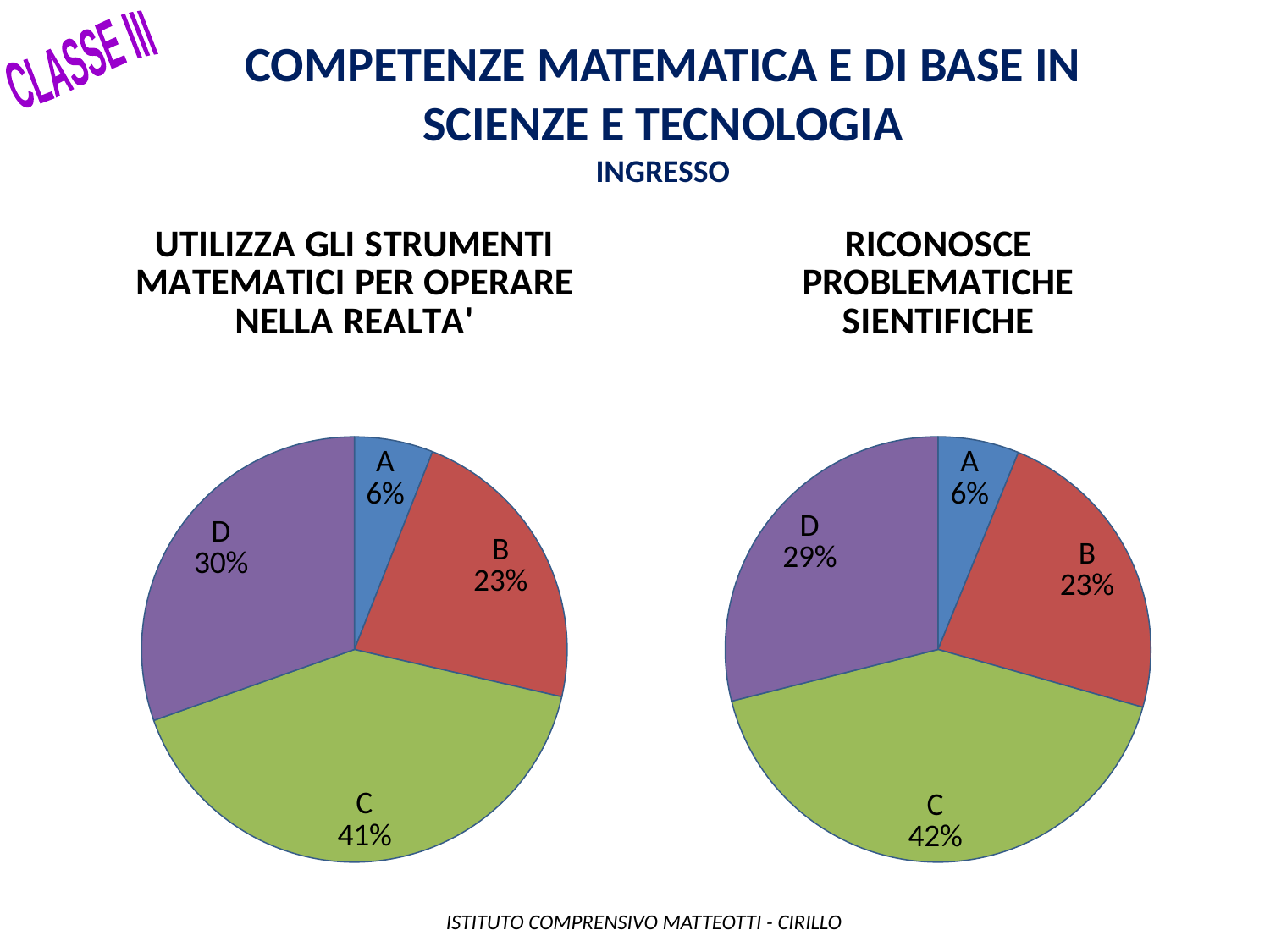

Competenze matematica e di base in scienze e tecnologia
INGRESSO
CLASSE III

### Chart: UTILIZZA GLI STRUMENTI MATEMATICI PER OPERARE NELLA REALTA'

| Category |  |
|---|---|
| A | 13.0 |
| B | 49.0 |
| C | 89.0 |
| D | 66.0 |

### Chart: RICONOSCE PROBLEMATICHE SIENTIFICHE

| Category |  |
|---|---|
| A | 13.0 |
| B | 49.0 |
| C | 88.0 |
| D | 61.0 |
 ISTITUTO COMPRENSIVO MATTEOTTI - CIRILLO